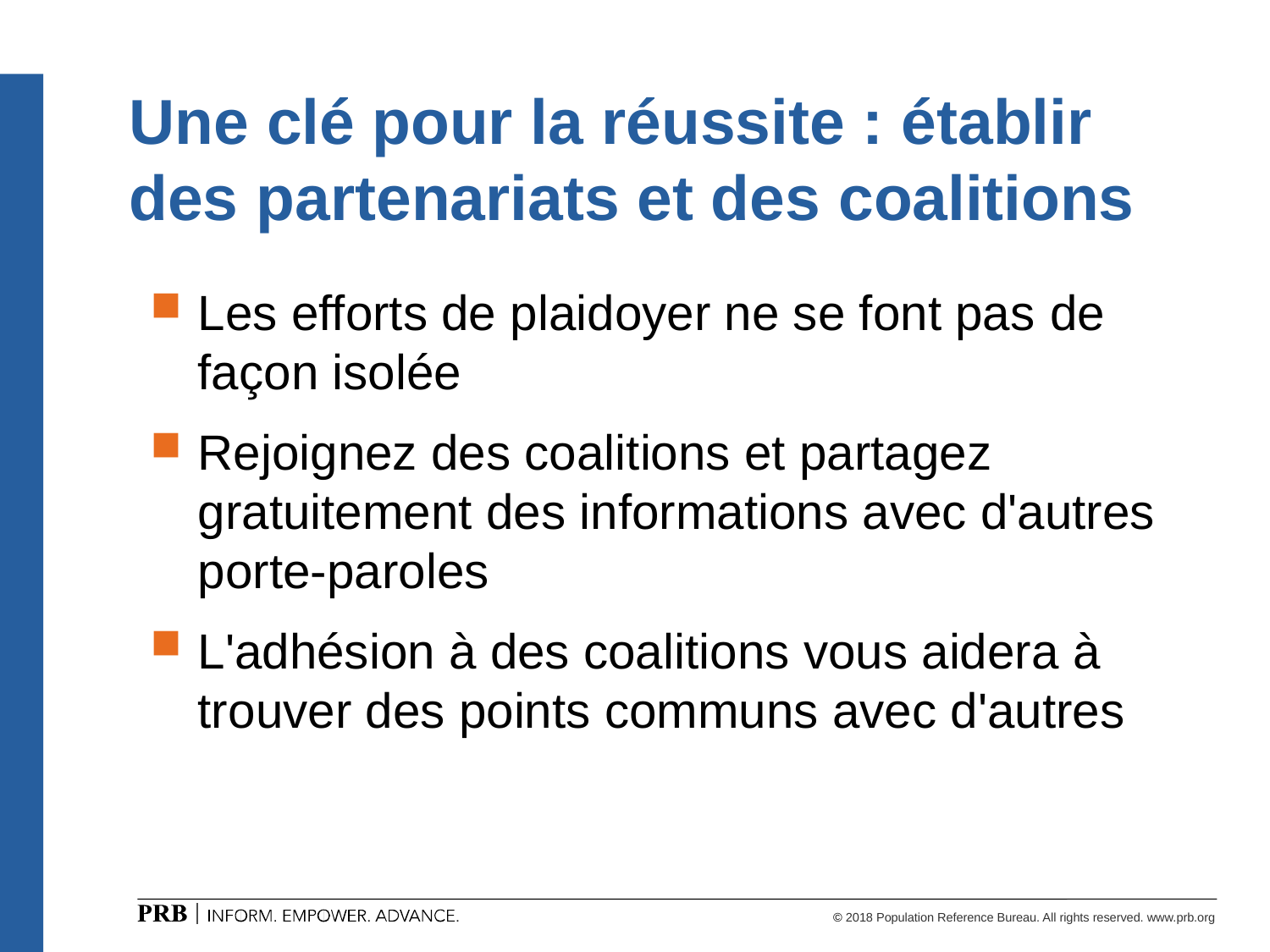

# Une clé pour la réussite : établir des partenariats et des coalitions
Les efforts de plaidoyer ne se font pas de façon isolée
Rejoignez des coalitions et partagez gratuitement des informations avec d'autres porte-paroles
L'adhésion à des coalitions vous aidera à trouver des points communs avec d'autres